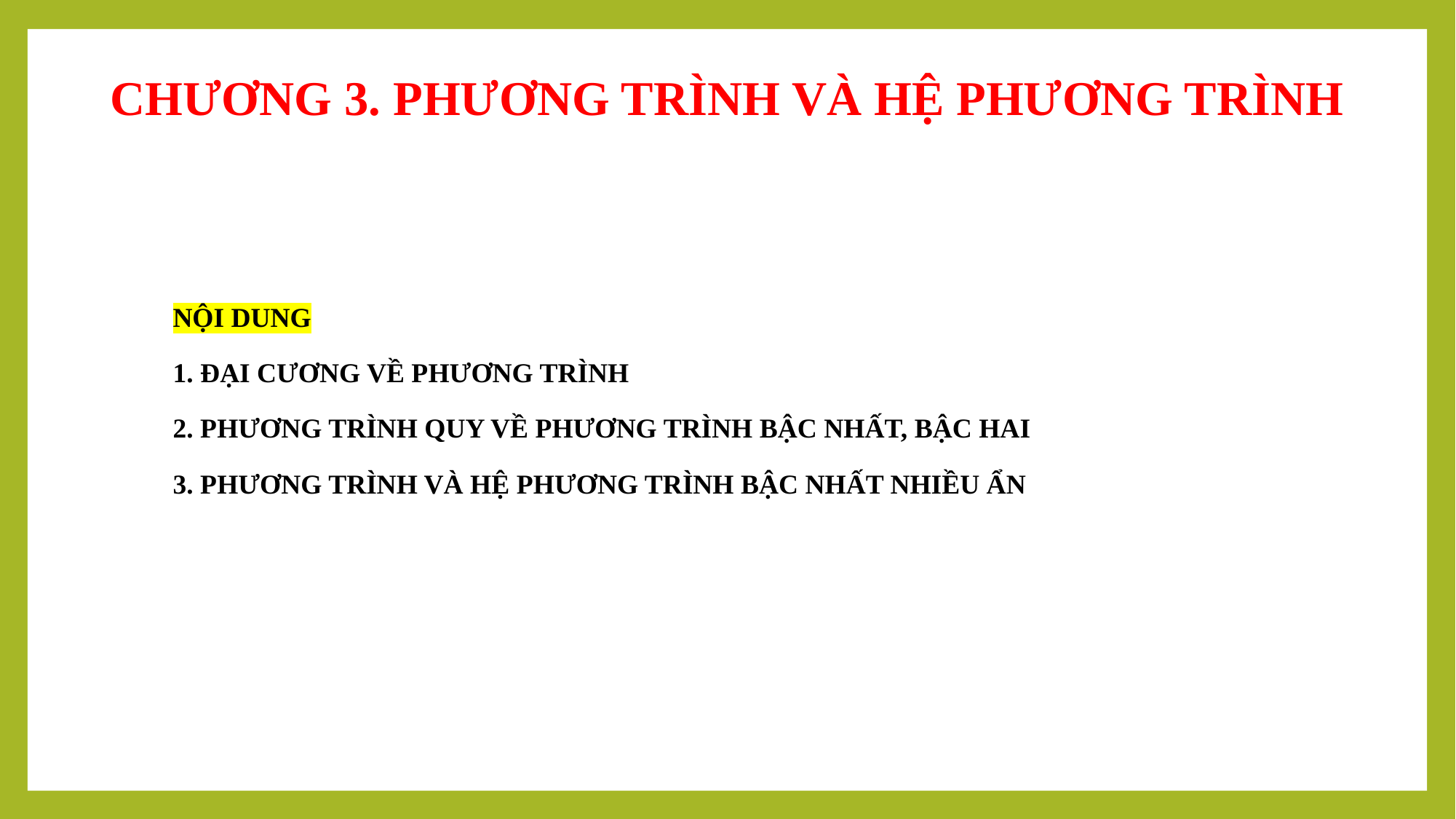

CHƯƠNG 3. PHƯƠNG TRÌNH VÀ HỆ PHƯƠNG TRÌNH
NỘI DUNG
1. ĐẠI CƯƠNG VỀ PHƯƠNG TRÌNH
2. PHƯƠNG TRÌNH QUY VỀ PHƯƠNG TRÌNH BẬC NHẤT, BẬC HAI
3. PHƯƠNG TRÌNH VÀ HỆ PHƯƠNG TRÌNH BẬC NHẤT NHIỀU ẨN